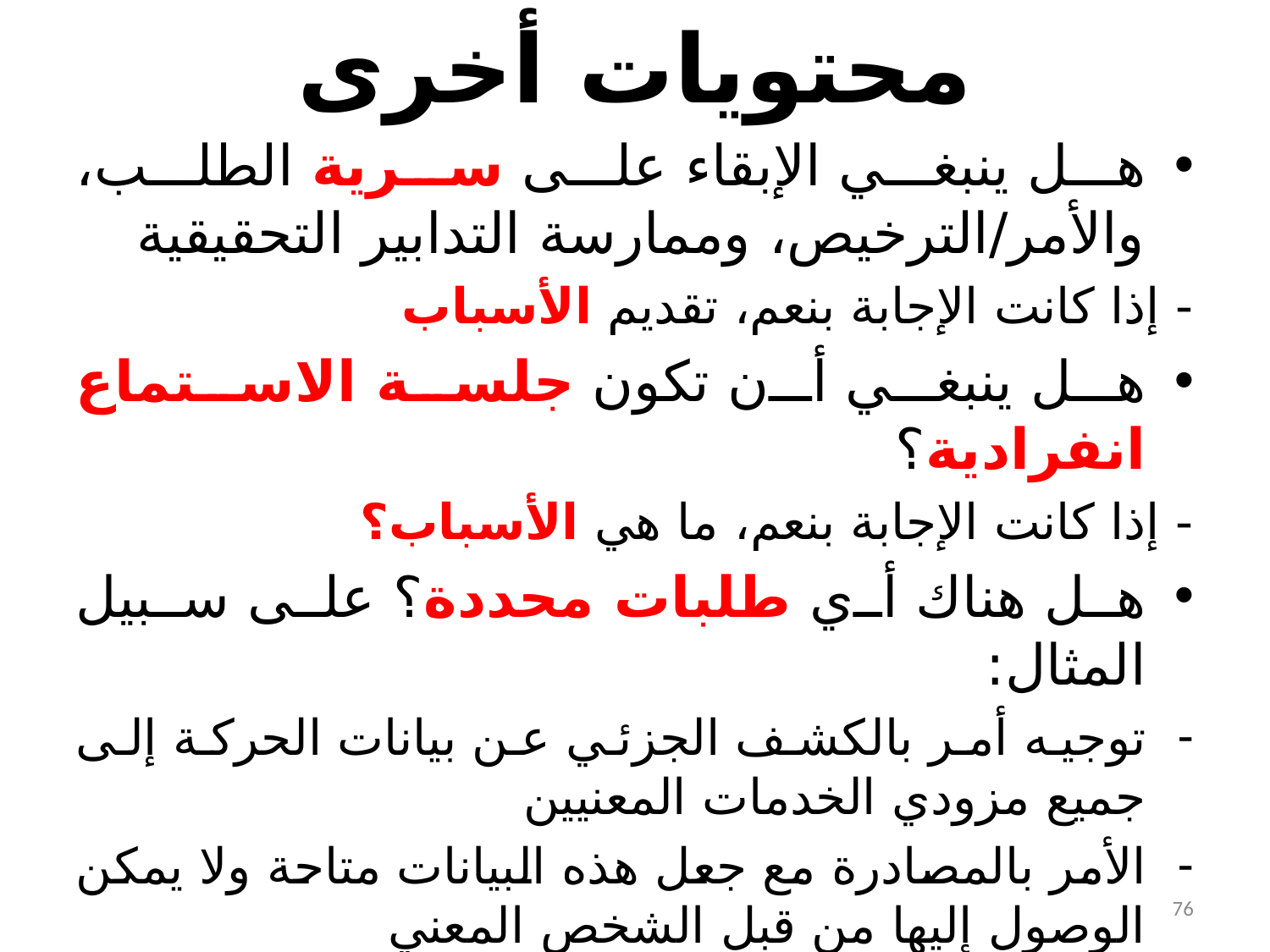

# محتويات أخرى
هل ينبغي الإبقاء على سرية الطلب، والأمر/الترخيص، وممارسة التدابير التحقيقية
- إذا كانت الإجابة بنعم، تقديم الأسباب
هل ينبغي أن تكون جلسة الاستماع انفرادية؟
- إذا كانت الإجابة بنعم، ما هي الأسباب؟
هل هناك أي طلبات محددة؟ على سبيل المثال:
توجيه أمر بالكشف الجزئي عن بيانات الحركة إلى جميع مزودي الخدمات المعنيين
الأمر بالمصادرة مع جعل هذه البيانات متاحة ولا يمكن الوصول إليها من قبل الشخص المعني
76